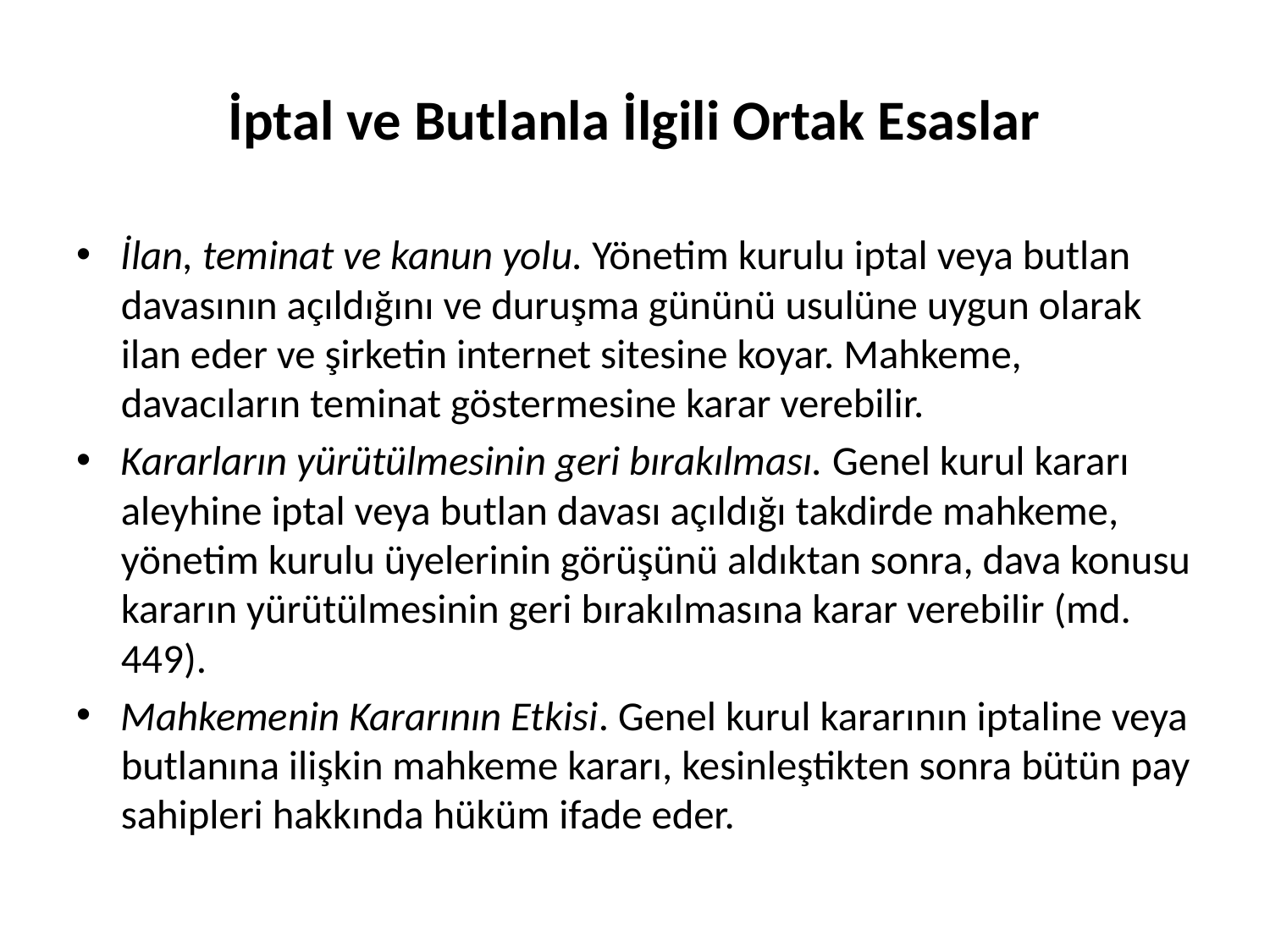

# İptal ve Butlanla İlgili Ortak Esaslar
İlan, teminat ve kanun yolu. Yönetim kurulu iptal veya butlan davasının açıldığını ve duruşma gününü usulüne uygun olarak ilan eder ve şirketin internet sitesine koyar. Mahkeme, davacıların teminat göstermesine karar verebilir.
Kararların yürütülmesinin geri bırakılması. Genel kurul kararı aleyhine iptal veya butlan davası açıldığı takdirde mahkeme, yönetim kurulu üyelerinin görüşünü aldıktan sonra, dava konusu kararın yürütülmesinin geri bırakılmasına karar verebilir (md. 449).
Mahkemenin Kararının Etkisi. Genel kurul kararının iptaline veya butlanına ilişkin mahkeme kararı, kesinleştikten sonra bütün pay sahipleri hakkında hüküm ifade eder.